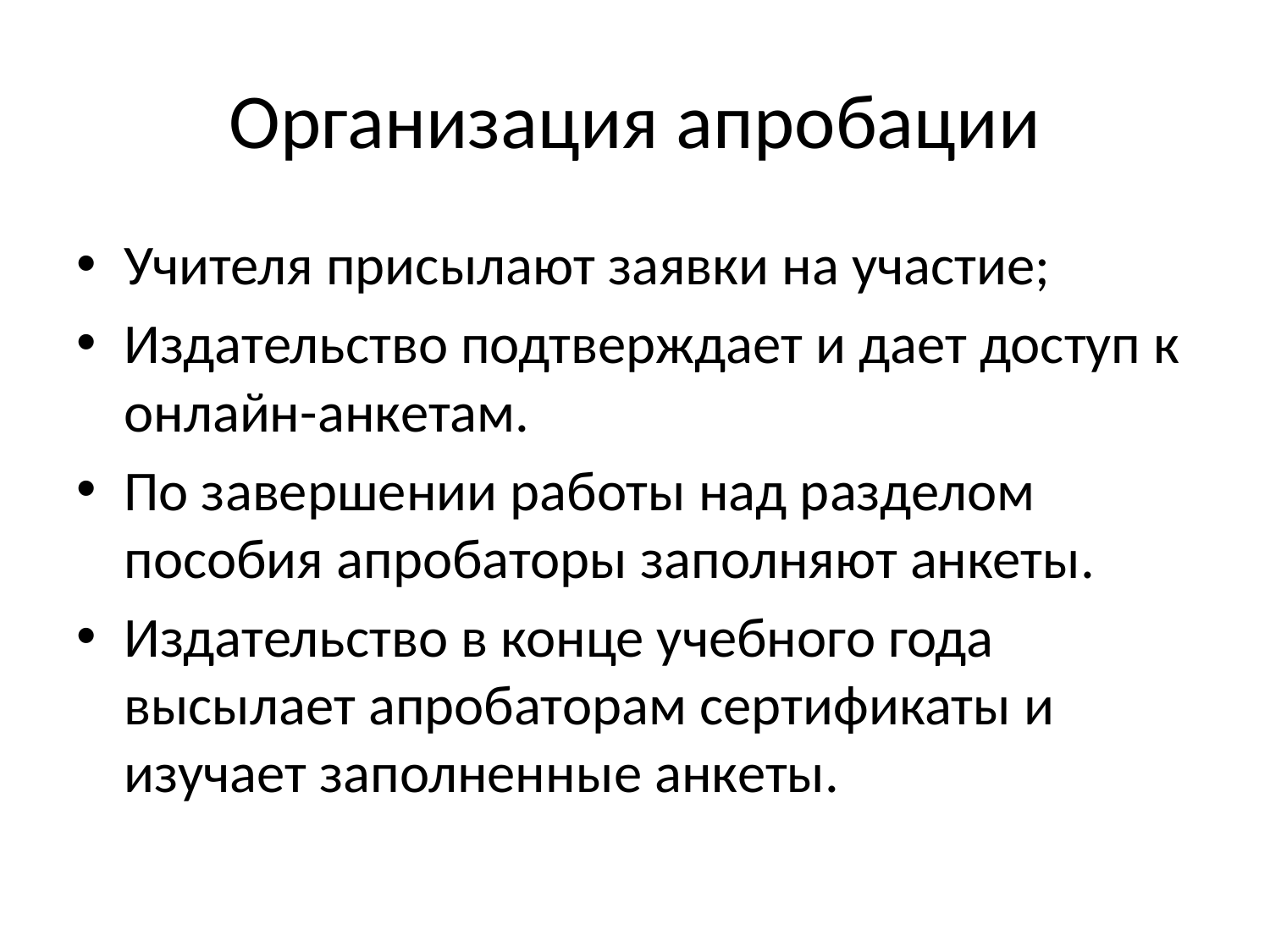

# Организация апробации
Учителя присылают заявки на участие;
Издательство подтверждает и дает доступ к онлайн-анкетам.
По завершении работы над разделом пособия апробаторы заполняют анкеты.
Издательство в конце учебного года высылает апробаторам сертификаты и изучает заполненные анкеты.